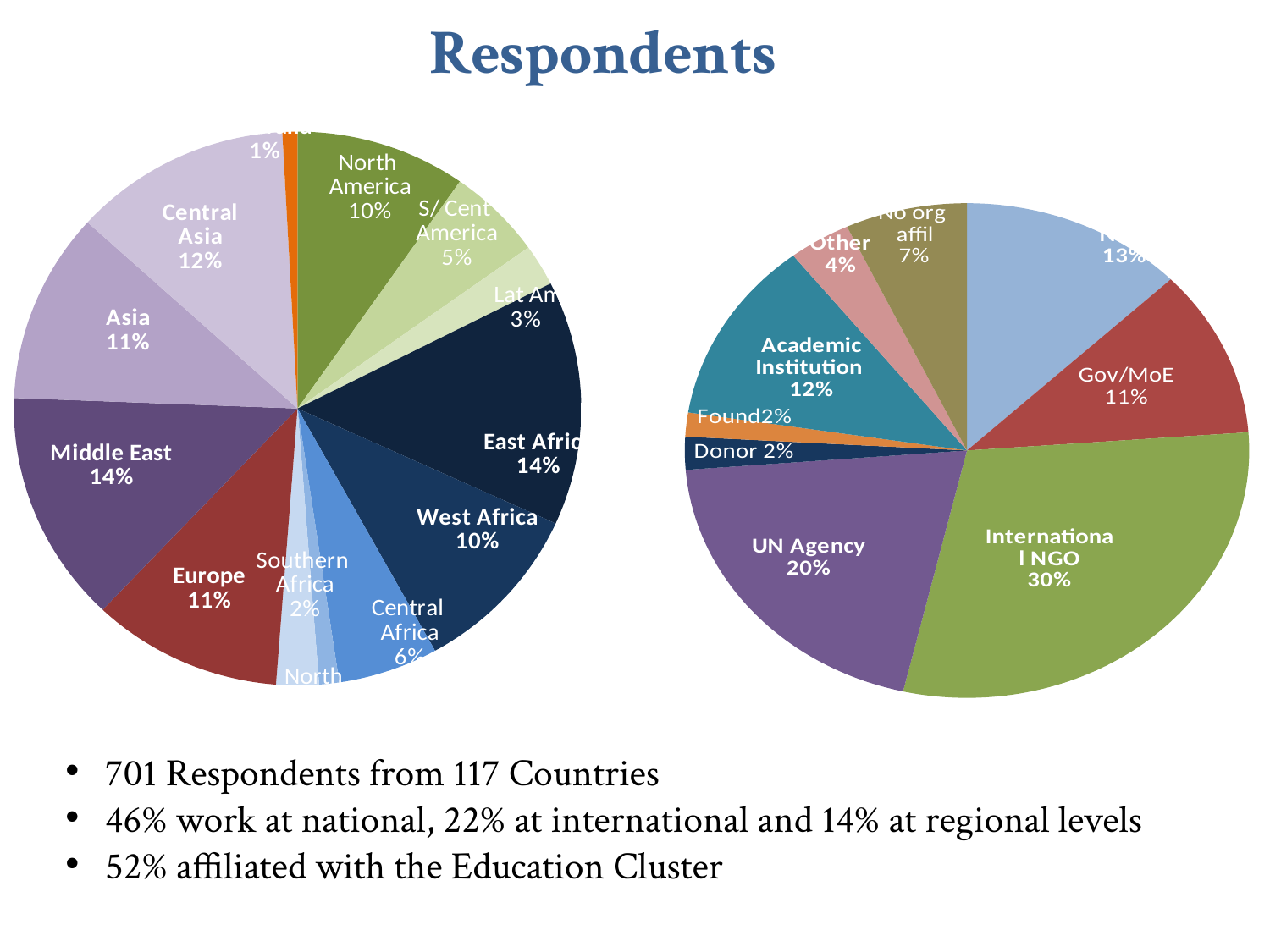

# Respondents

### Chart

| Category |  |
|---|---|
| North America | 68.0 |
| South/Central America | 38.0 |
| Latin America | 17.0 |
| East Africa | 100.0 |
| West Africa | 71.0 |
| Central Africa | 40.0 |
| North Africa | 8.0 |
| Southern Africa | 17.0 |
| Europe | 76.0 |
| Middle East | 95.0 |
| Asia | 78.0 |
| Central Asia | 87.0 |
| Australia | 6.0 |

### Chart

| Category |  |
|---|---|
| National NGO | 90.0 |
| Government/MoE | 77.0 |
| International NGO | 209.0 |
| UN Agency | 141.0 |
| Donor  | 15.0 |
| Foundation | 11.0 |
| Academic Institution  | 84.0 |
| Other | 25.0 |
| No org affiliation | 49.0 |

### Chart

| Category |
|---|

### Chart

| Category |
|---|
701 Respondents from 117 Countries
46% work at national, 22% at international and 14% at regional levels
52% affiliated with the Education Cluster